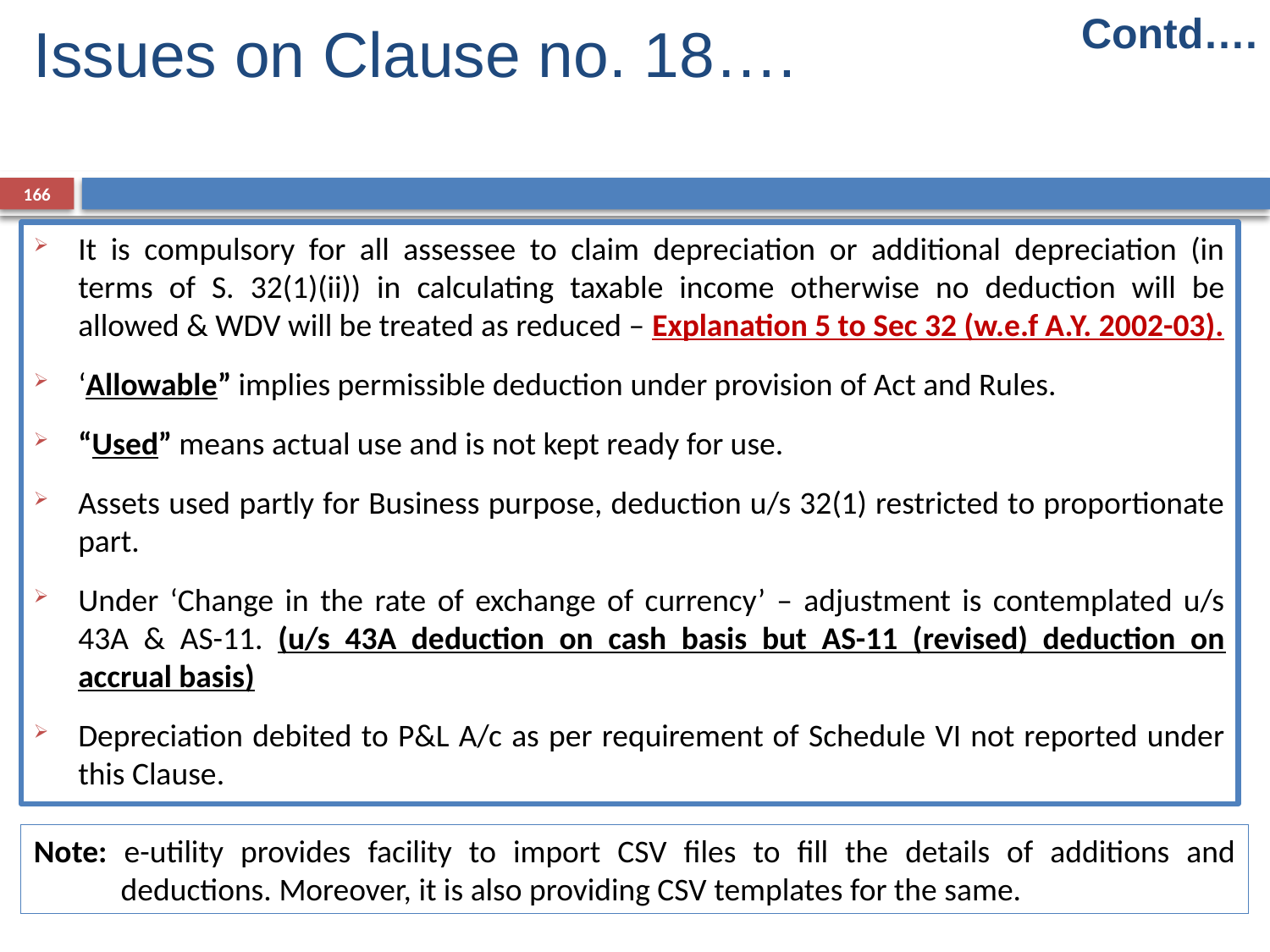

Contd….
# Issues on Clause no. 18….
166
It is compulsory for all assessee to claim depreciation or additional depreciation (in terms of S. 32(1)(ii)) in calculating taxable income otherwise no deduction will be allowed & WDV will be treated as reduced – Explanation 5 to Sec 32 (w.e.f A.Y. 2002-03).
‘Allowable” implies permissible deduction under provision of Act and Rules.
“Used” means actual use and is not kept ready for use.
Assets used partly for Business purpose, deduction u/s 32(1) restricted to proportionate part.
Under ‘Change in the rate of exchange of currency’ – adjustment is contemplated u/s 43A & AS-11. (u/s 43A deduction on cash basis but AS-11 (revised) deduction on accrual basis)
Depreciation debited to P&L A/c as per requirement of Schedule VI not reported under this Clause.
Note: e-utility provides facility to import CSV files to fill the details of additions and deductions. Moreover, it is also providing CSV templates for the same.